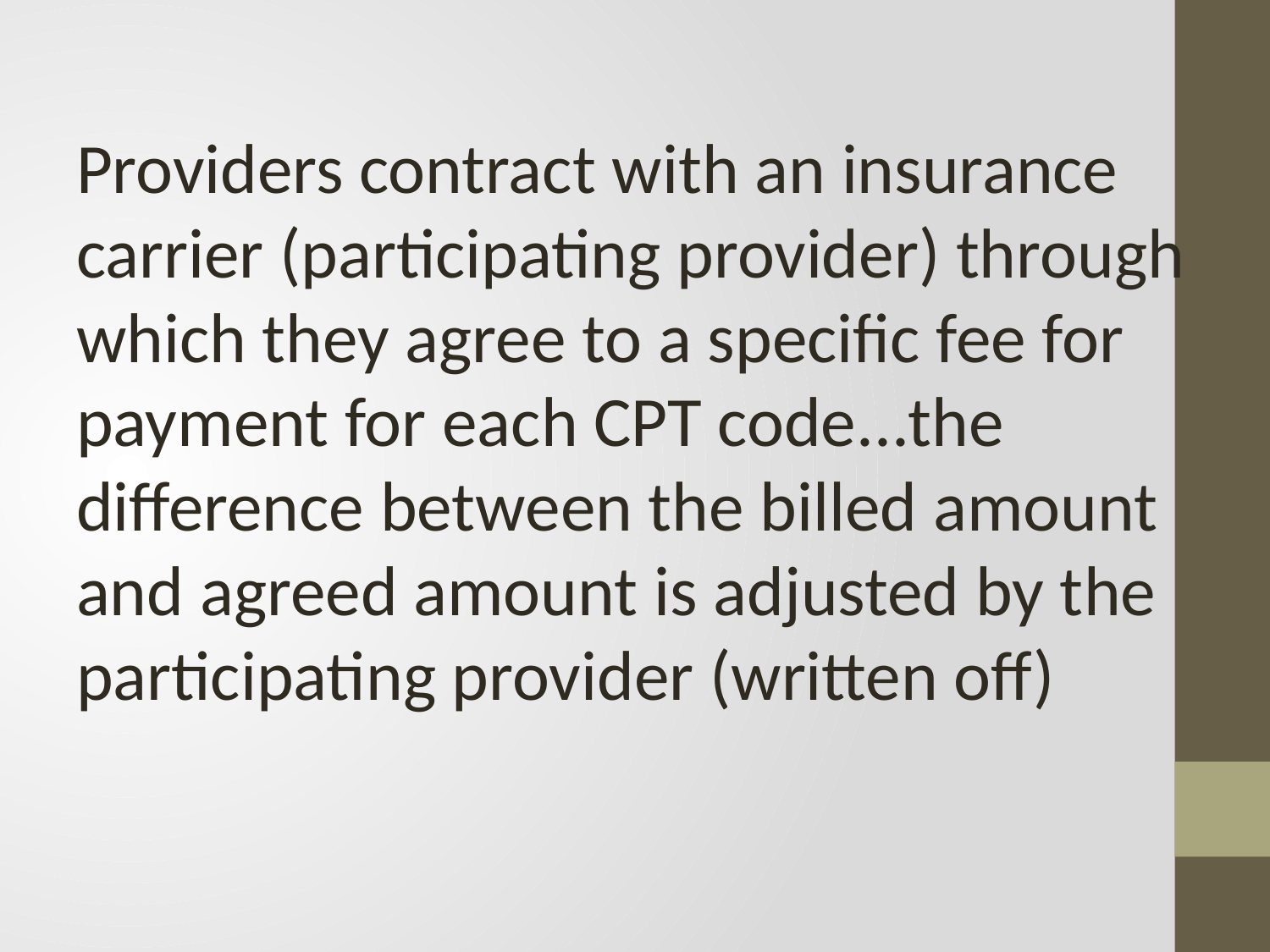

Providers contract with an insurance carrier (participating provider) through which they agree to a specific fee for payment for each CPT code...the difference between the billed amount and agreed amount is adjusted by the participating provider (written off)